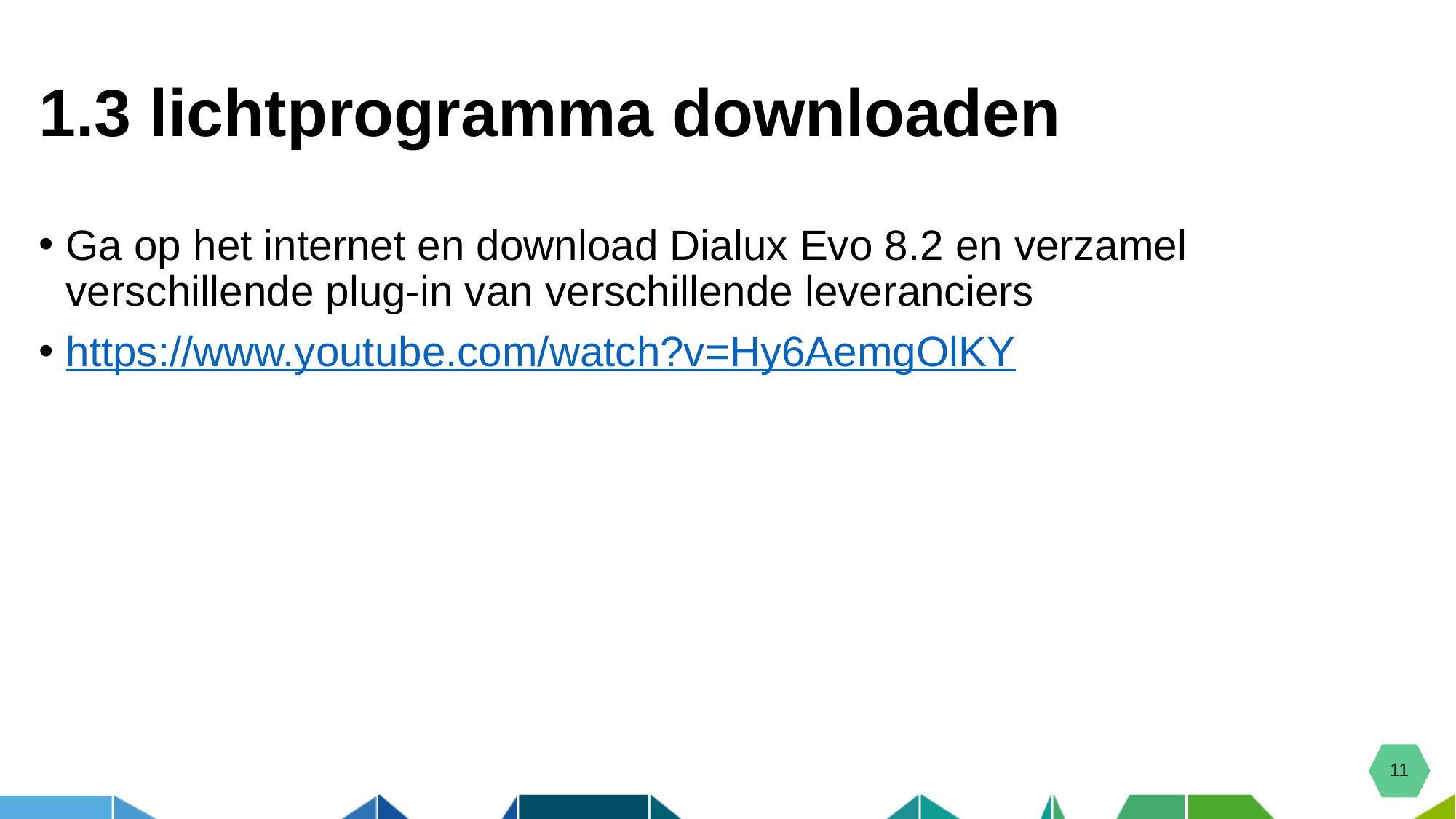

# 1.3 lichtprogramma downloaden
Ga op het internet en download Dialux Evo 8.2 en verzamel verschillende plug-in van verschillende leveranciers
https://www.youtube.com/watch?v=Hy6AemgOlKY

11